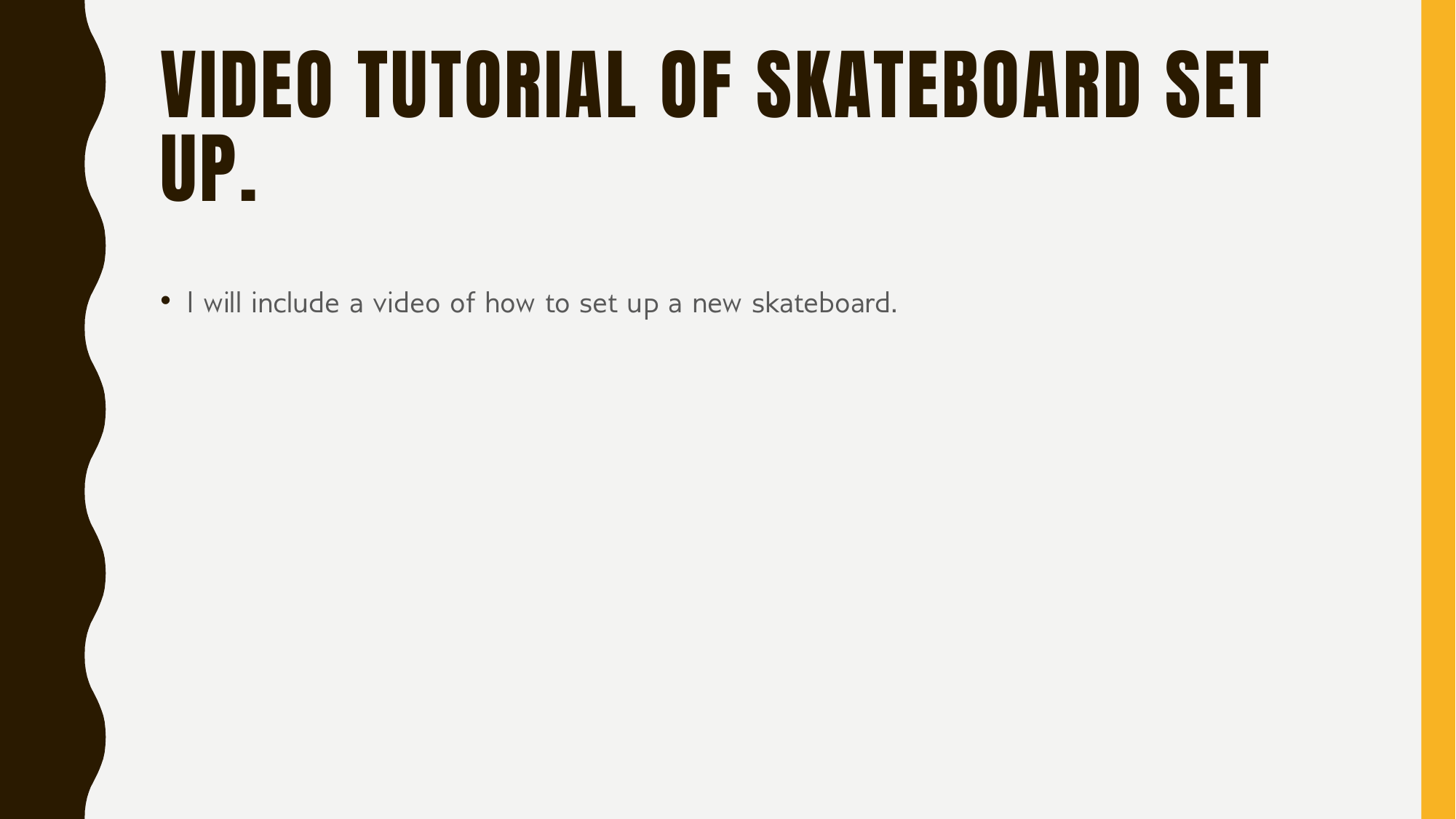

# Video tutorial of skateboard set up.
I will include a video of how to set up a new skateboard.